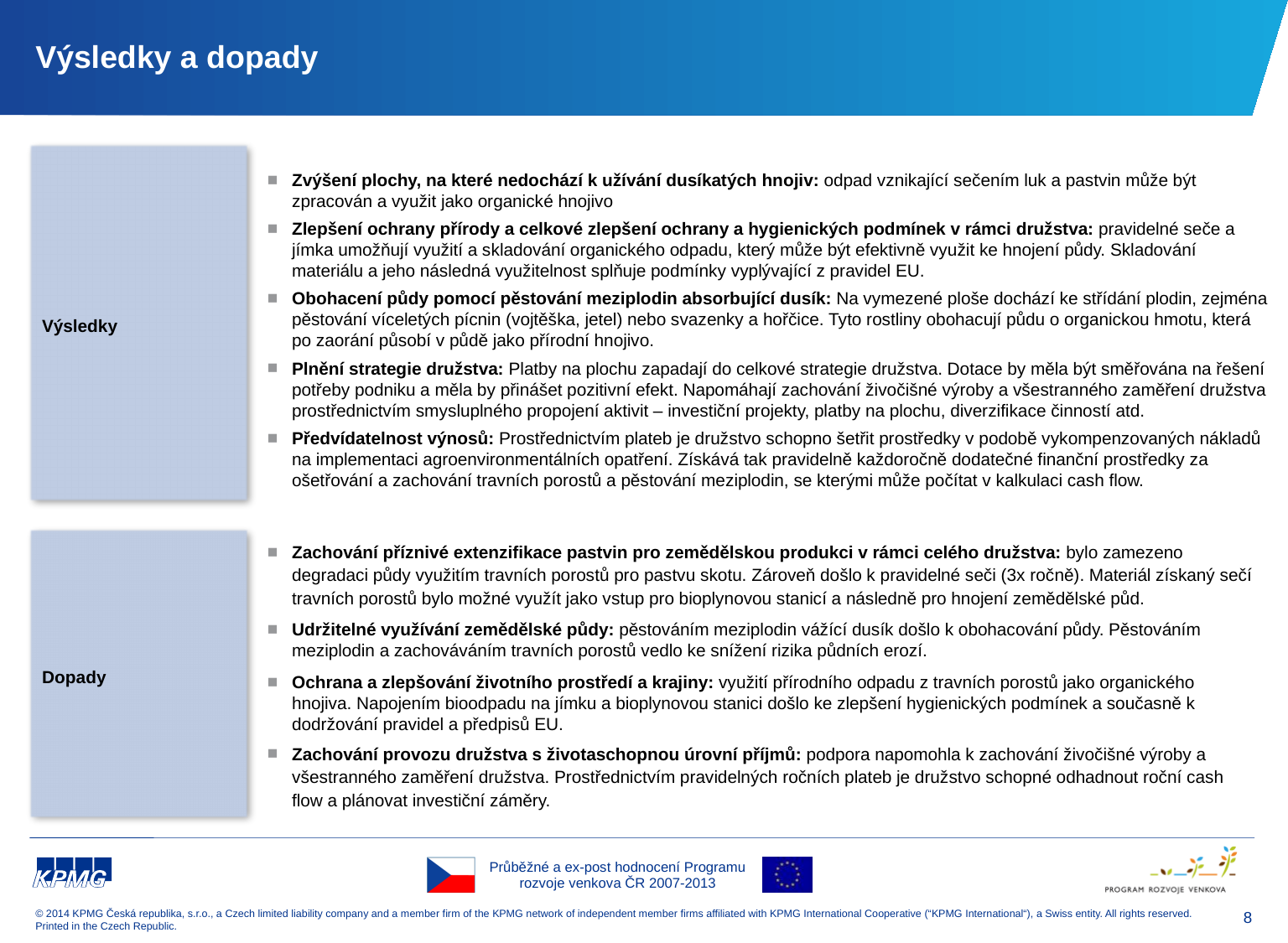

# Výsledky a dopady
Zvýšení plochy, na které nedochází k užívání dusíkatých hnojiv: odpad vznikající sečením luk a pastvin může být zpracován a využit jako organické hnojivo
Zlepšení ochrany přírody a celkové zlepšení ochrany a hygienických podmínek v rámci družstva: pravidelné seče a jímka umožňují využití a skladování organického odpadu, který může být efektivně využit ke hnojení půdy. Skladování materiálu a jeho následná využitelnost splňuje podmínky vyplývající z pravidel EU.
Obohacení půdy pomocí pěstování meziplodin absorbující dusík: Na vymezené ploše dochází ke střídání plodin, zejména pěstování víceletých pícnin (vojtěška, jetel) nebo svazenky a hořčice. Tyto rostliny obohacují půdu o organickou hmotu, která po zaorání působí v půdě jako přírodní hnojivo.
Plnění strategie družstva: Platby na plochu zapadají do celkové strategie družstva. Dotace by měla být směřována na řešení potřeby podniku a měla by přinášet pozitivní efekt. Napomáhají zachování živočišné výroby a všestranného zaměření družstva prostřednictvím smysluplného propojení aktivit – investiční projekty, platby na plochu, diverzifikace činností atd.
Předvídatelnost výnosů: Prostřednictvím plateb je družstvo schopno šetřit prostředky v podobě vykompenzovaných nákladů na implementaci agroenvironmentálních opatření. Získává tak pravidelně každoročně dodatečné finanční prostředky za ošetřování a zachování travních porostů a pěstování meziplodin, se kterými může počítat v kalkulaci cash flow.
Výsledky

Dopady
Zachování příznivé extenzifikace pastvin pro zemědělskou produkci v rámci celého družstva: bylo zamezeno degradaci půdy využitím travních porostů pro pastvu skotu. Zároveň došlo k pravidelné seči (3x ročně). Materiál získaný sečí travních porostů bylo možné využít jako vstup pro bioplynovou stanicí a následně pro hnojení zemědělské půd.
Udržitelné využívání zemědělské půdy: pěstováním meziplodin vážící dusík došlo k obohacování půdy. Pěstováním meziplodin a zachováváním travních porostů vedlo ke snížení rizika půdních erozí.
Ochrana a zlepšování životního prostředí a krajiny: využití přírodního odpadu z travních porostů jako organického hnojiva. Napojením bioodpadu na jímku a bioplynovou stanici došlo ke zlepšení hygienických podmínek a současně k dodržování pravidel a předpisů EU.
Zachování provozu družstva s životaschopnou úrovní příjmů: podpora napomohla k zachování živočišné výroby a všestranného zaměření družstva. Prostřednictvím pravidelných ročních plateb je družstvo schopné odhadnout roční cash flow a plánovat investiční záměry.